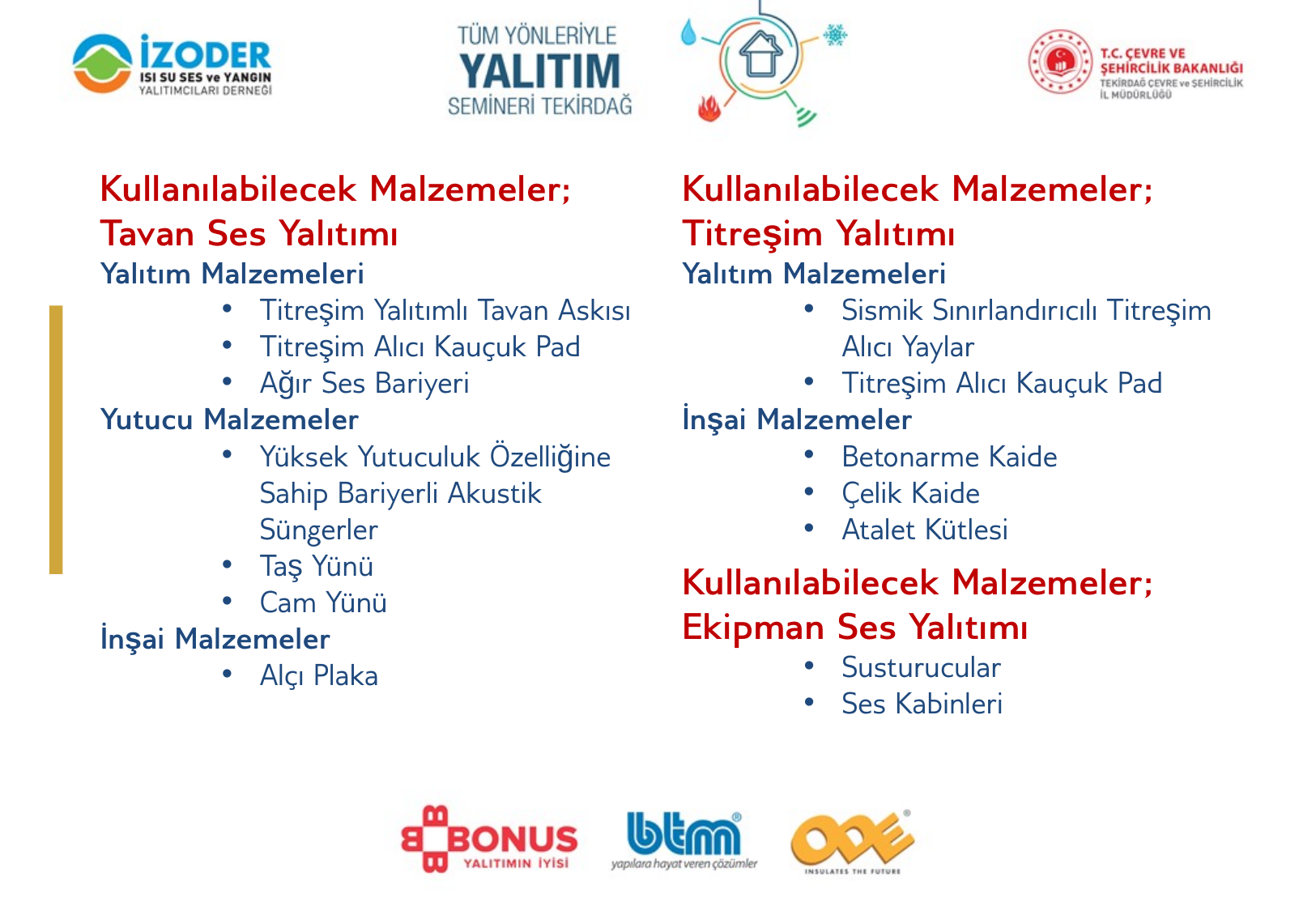

Kullanılabilecek Malzemeler;
Titreşim Yalıtımı
Yalıtım Malzemeleri
Sismik Sınırlandırıcılı Titreşim Alıcı Yaylar
Titreşim Alıcı Kauçuk Pad
İnşai Malzemeler
Betonarme Kaide
Çelik Kaide
Atalet Kütlesi

Kullanılabilecek Malzemeler;
Tavan Ses Yalıtımı
Yalıtım Malzemeleri
Titreşim Yalıtımlı Tavan Askısı
Titreşim Alıcı Kauçuk Pad
Ağır Ses Bariyeri
Yutucu Malzemeler
Yüksek Yutuculuk Özelliğine Sahip Bariyerli Akustik Süngerler
Taş Yünü
Cam Yünü
İnşai Malzemeler
Alçı Plaka

Kullanılabilecek Malzemeler;
Ekipman Ses Yalıtımı
Susturucular
Ses Kabinleri